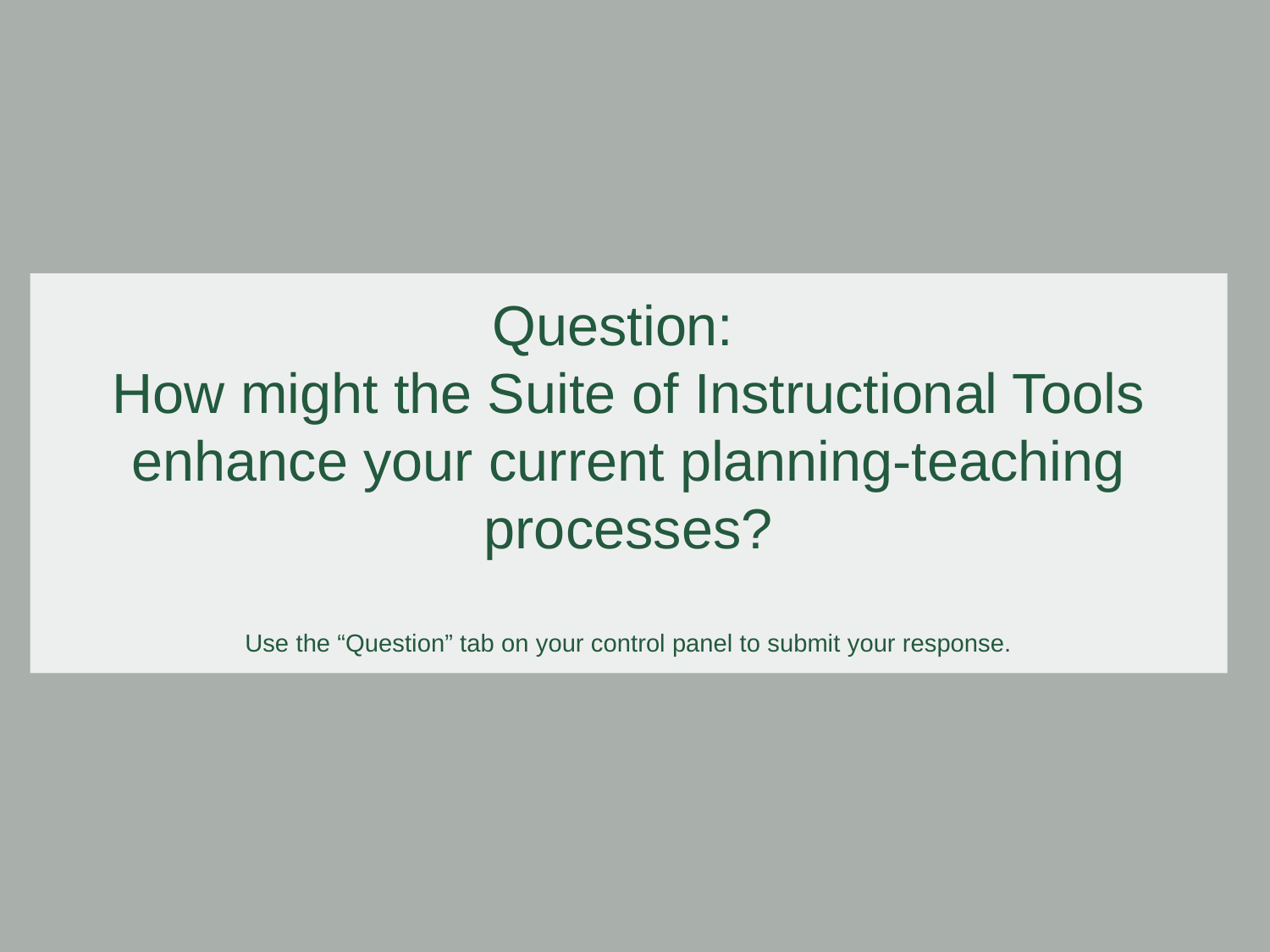

# Question: How might the Suite of Instructional Tools enhance your current planning-teaching processes?

Use the “Question” tab on your control panel to submit your response.